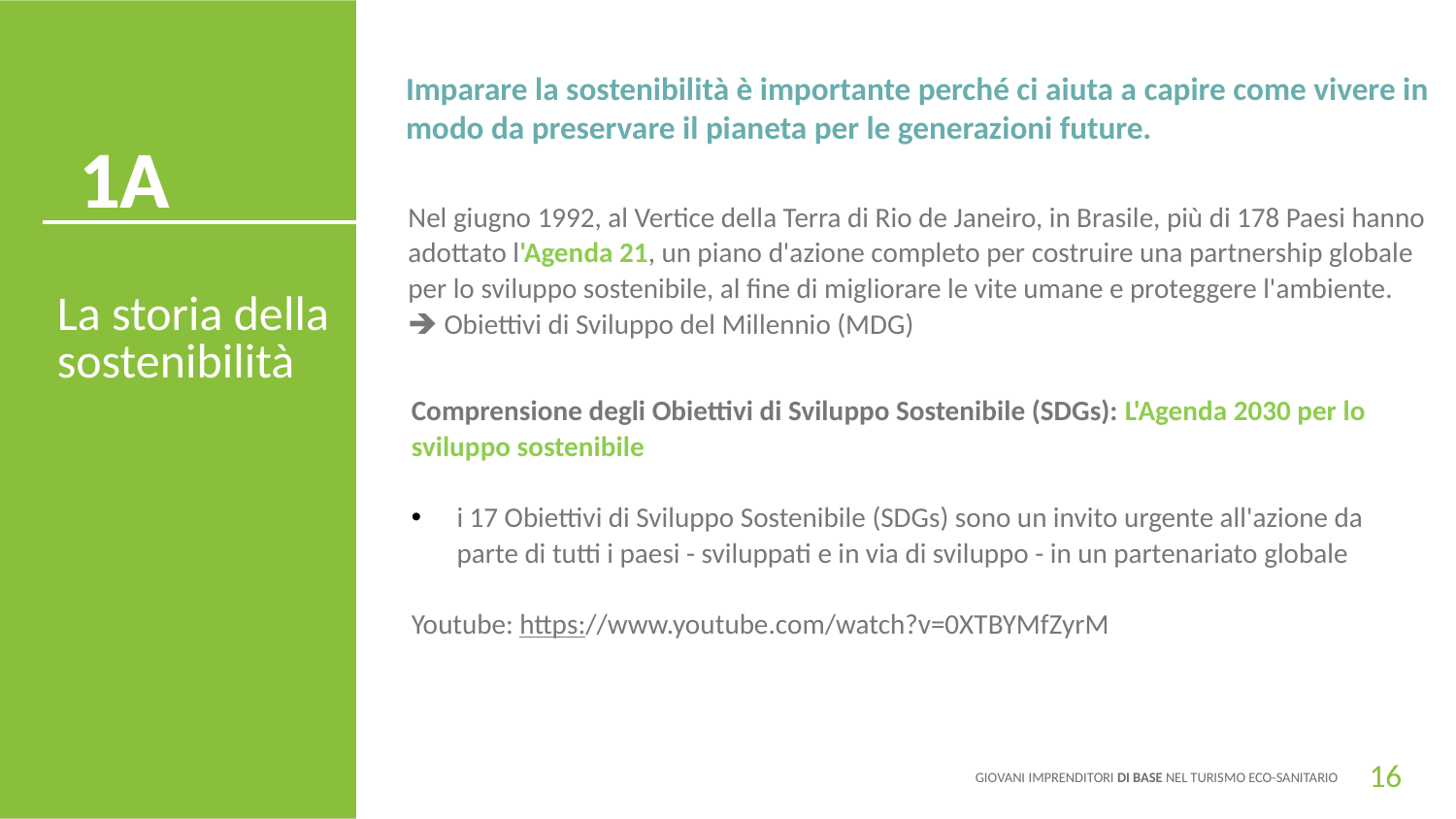

Imparare la sostenibilità è importante perché ci aiuta a capire come vivere in modo da preservare il pianeta per le generazioni future.
1A
1A
Nel giugno 1992, al Vertice della Terra di Rio de Janeiro, in Brasile, più di 178 Paesi hanno adottato l'Agenda 21, un piano d'azione completo per costruire una partnership globale per lo sviluppo sostenibile, al fine di migliorare le vite umane e proteggere l'ambiente.
🡺 Obiettivi di Sviluppo del Millennio (MDG)

La storia della sostenibilità
Comprensione degli Obiettivi di Sviluppo Sostenibile (SDGs): L'Agenda 2030 per lo sviluppo sostenibile

i 17 Obiettivi di Sviluppo Sostenibile (SDGs) sono un invito urgente all'azione da parte di tutti i paesi - sviluppati e in via di sviluppo - in un partenariato globale

Youtube: https://www.youtube.com/watch?v=0XTBYMfZyrM
16